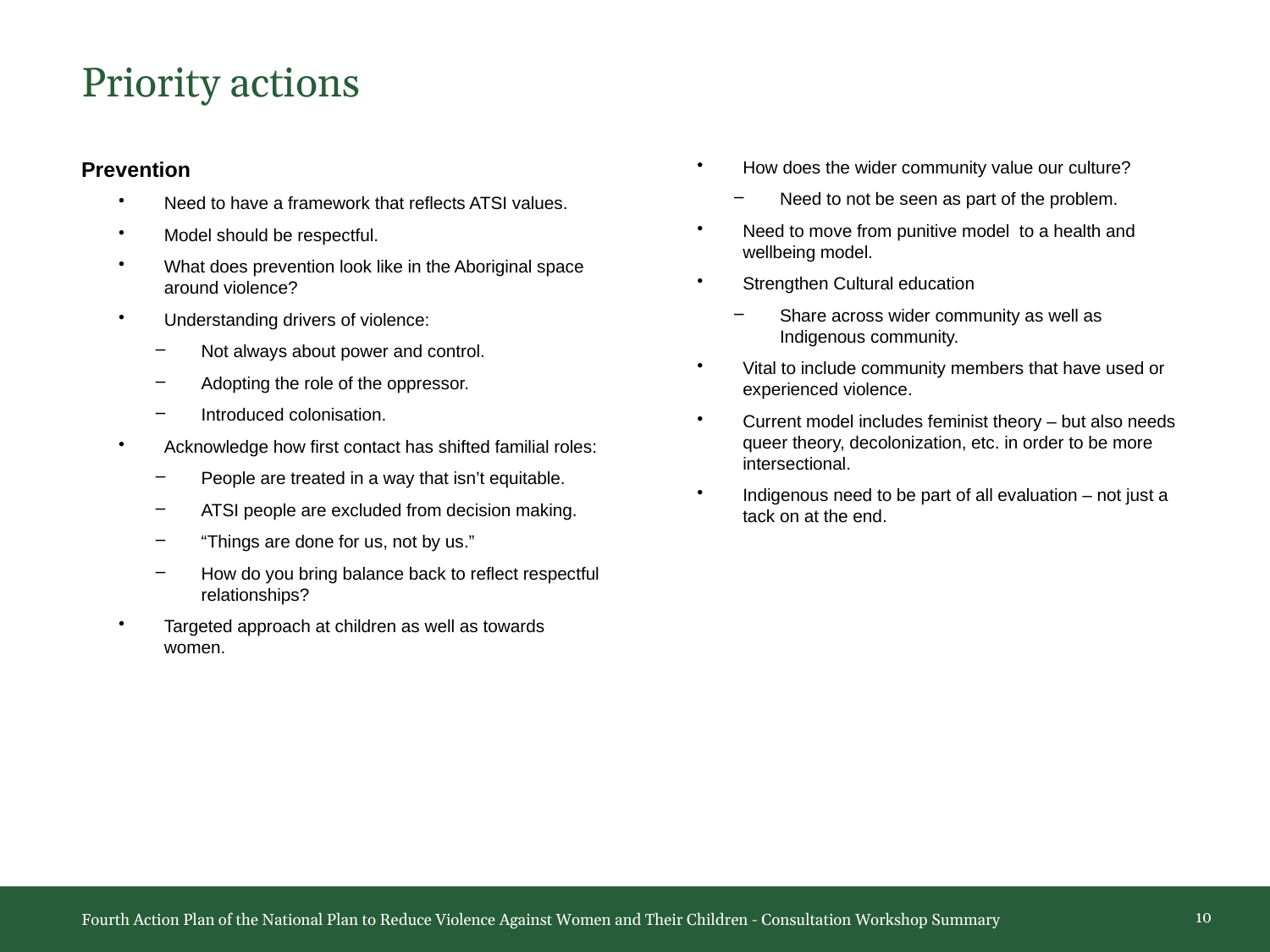

# Priority actions
Prevention
Need to have a framework that reflects ATSI values.
Model should be respectful.
What does prevention look like in the Aboriginal space around violence?
Understanding drivers of violence:
Not always about power and control.
Adopting the role of the oppressor.
Introduced colonisation.
Acknowledge how first contact has shifted familial roles:
People are treated in a way that isn’t equitable.
ATSI people are excluded from decision making.
“Things are done for us, not by us.”
How do you bring balance back to reflect respectful relationships?
Targeted approach at children as well as towards women.
How does the wider community value our culture?
Need to not be seen as part of the problem.
Need to move from punitive model  to a health and wellbeing model.
Strengthen Cultural education
Share across wider community as well as Indigenous community.
Vital to include community members that have used or experienced violence.
Current model includes feminist theory – but also needs queer theory, decolonization, etc. in order to be more intersectional.
Indigenous need to be part of all evaluation – not just a tack on at the end.
10
Fourth Action Plan of the National Plan to Reduce Violence Against Women and Their Children - Consultation Workshop Summary